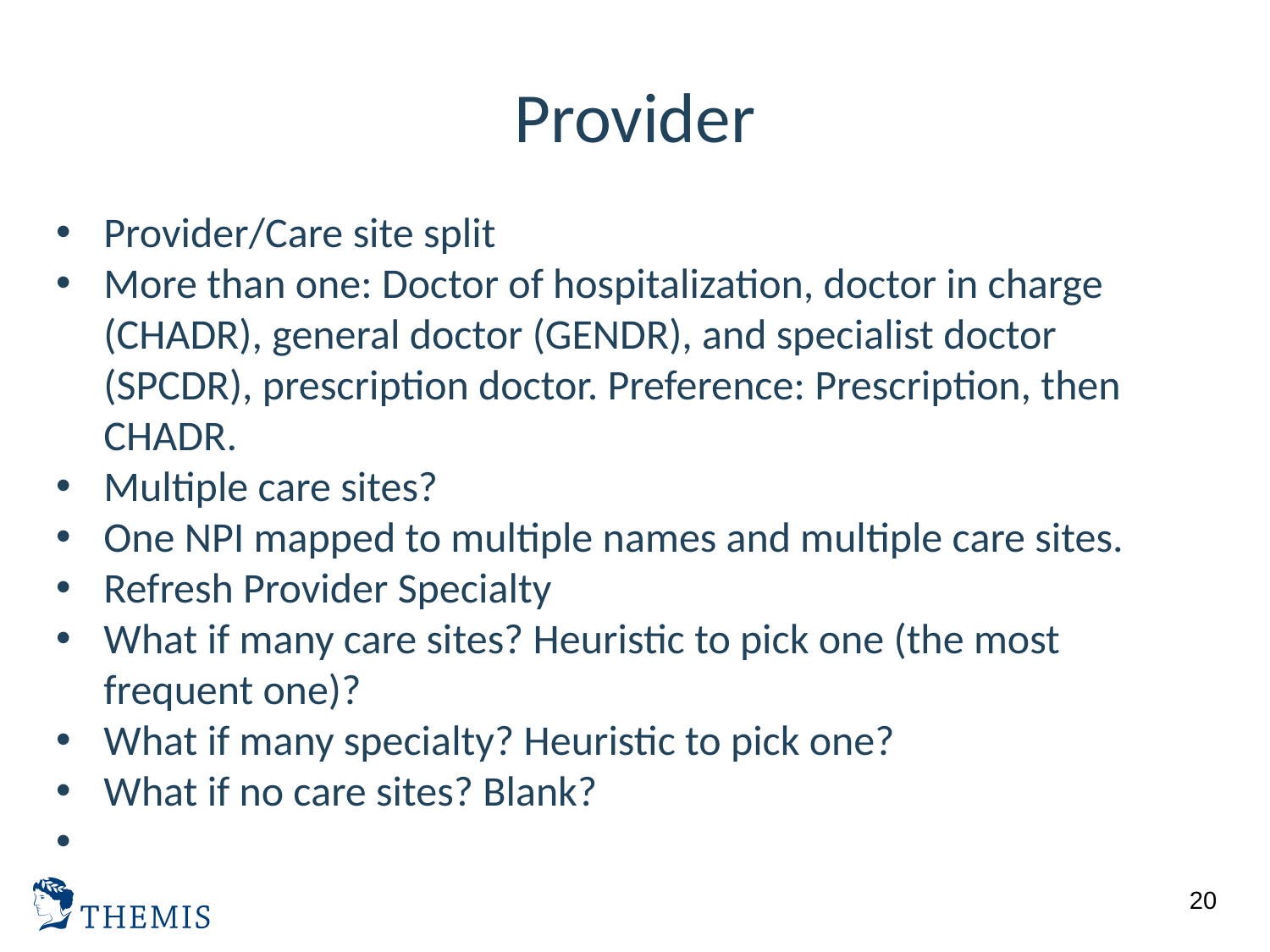

# Provider
Provider/Care site split
More than one: Doctor of hospitalization, doctor in charge (CHADR), general doctor (GENDR), and specialist doctor (SPCDR), prescription doctor. Preference: Prescription, then CHADR.
Multiple care sites?
One NPI mapped to multiple names and multiple care sites.
Refresh Provider Specialty
What if many care sites? Heuristic to pick one (the most frequent one)?
What if many specialty? Heuristic to pick one?
What if no care sites? Blank?

20